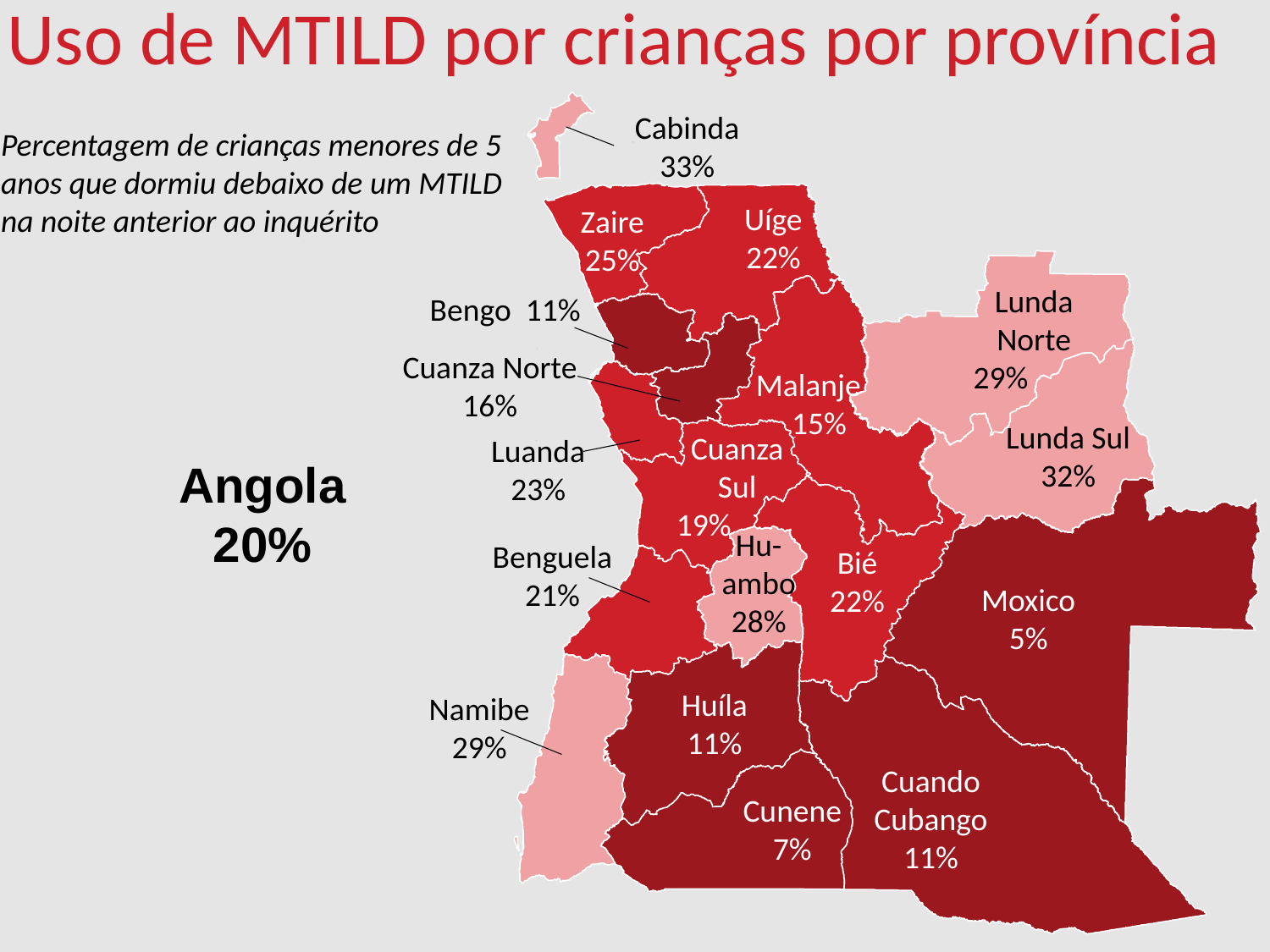

Uso de MTILD por crianças por província

Cabinda
33%
Percentagem de crianças menores de 5 anos que dormiu debaixo de um MTILD na noite anterior ao inquérito
Uíge
22%
Zaire
25%
Lunda Norte
29%
Bengo  11%
Cuanza Norte
16%
Malanje
   15%
Lunda Sul
32%
Cuanza Sul
19%
Luanda
23%
Angola
20%
Hu-
ambo
28%
Benguela
21%
Bié
22%
Moxico
5%
Huíla
11%
Namibe
29%
Cuando Cubango
11%
Cunene
7%